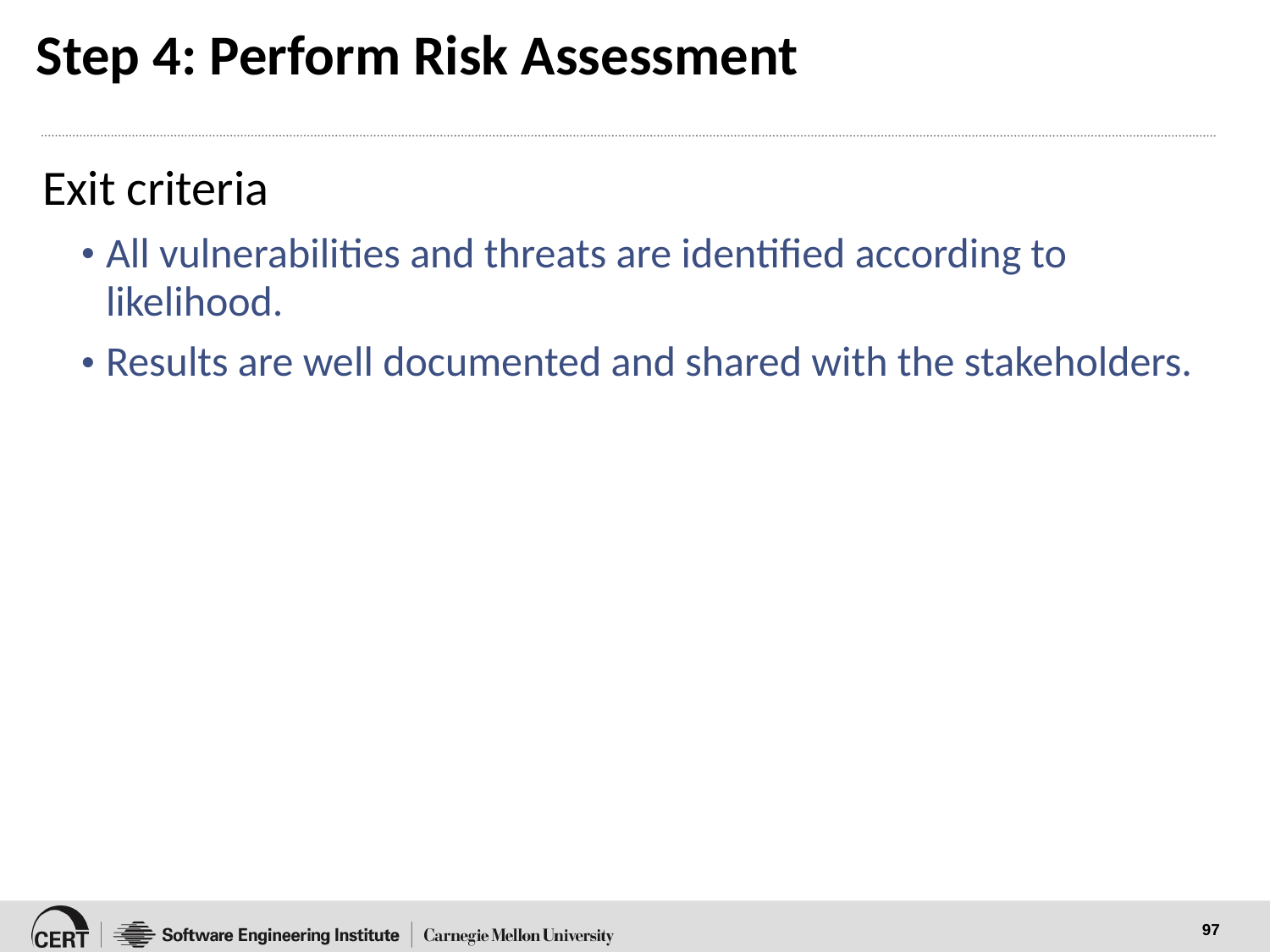

# Step 4: Perform Risk Assessment
Exit criteria
All vulnerabilities and threats are identified according to likelihood.
Results are well documented and shared with the stakeholders.